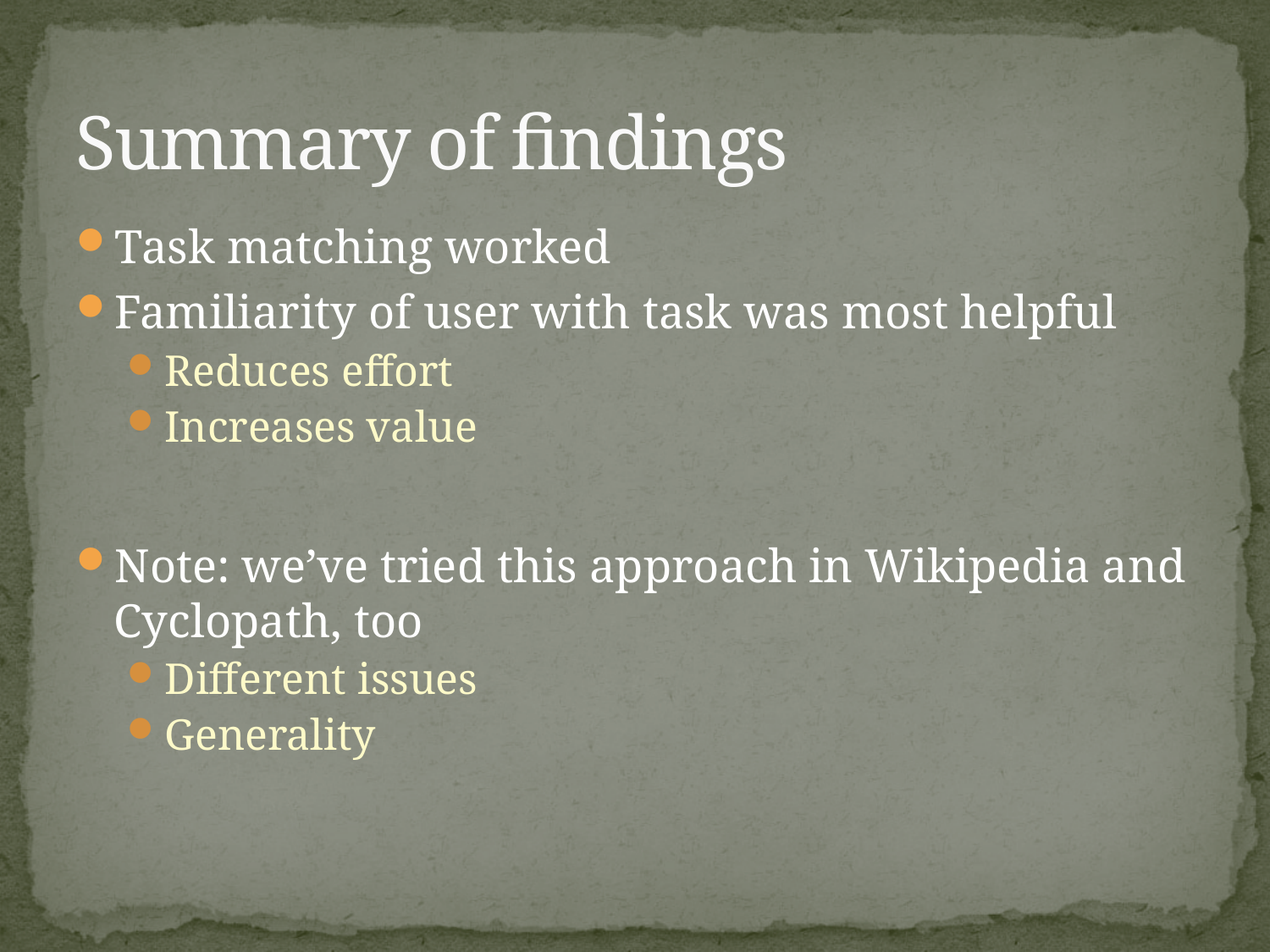

# Summary of findings
Task matching worked
Familiarity of user with task was most helpful
Reduces effort
Increases value

Note: we’ve tried this approach in Wikipedia and Cyclopath, too
Different issues
Generality